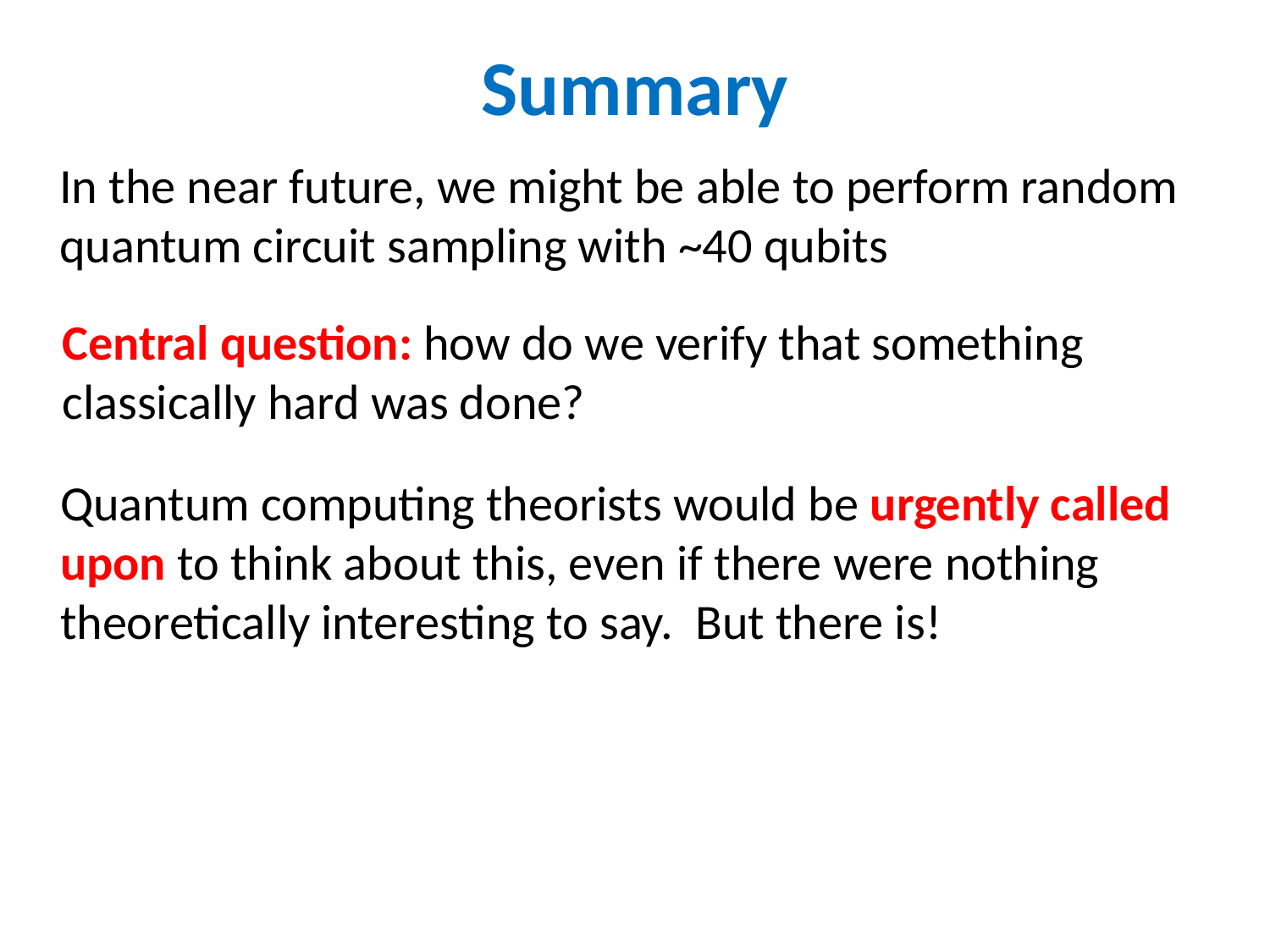

Summary
In the near future, we might be able to perform random quantum circuit sampling with ~40 qubits
Central question: how do we verify that something classically hard was done?
Quantum computing theorists would be urgently called upon to think about this, even if there were nothing theoretically interesting to say.  But there is!